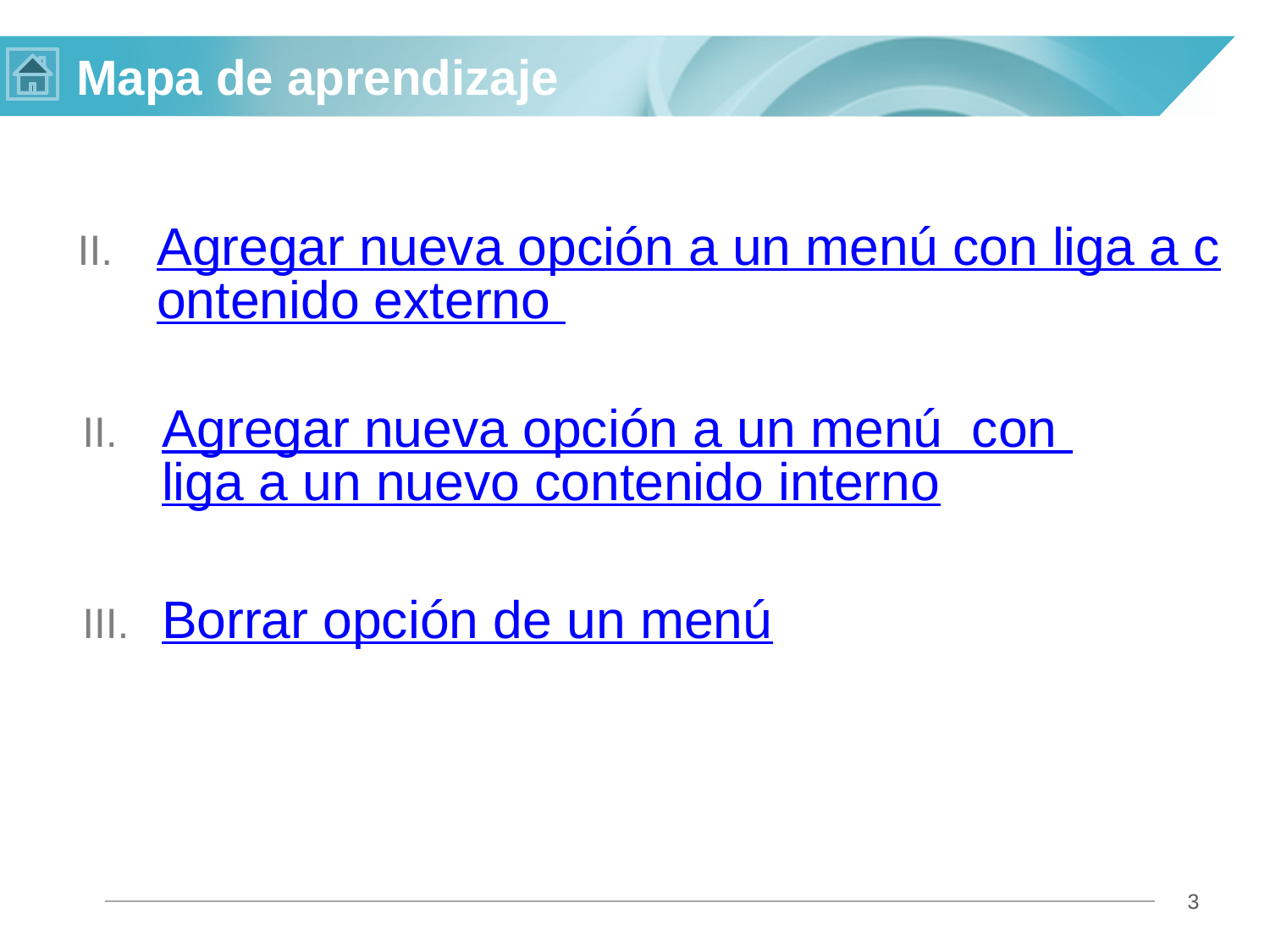

# Mapa de aprendizaje

Agregar nueva opción a un menú con liga a contenido externo

Agregar nueva opción a un menú  con liga a un nuevo contenido interno
Borrar opción de un menú
3